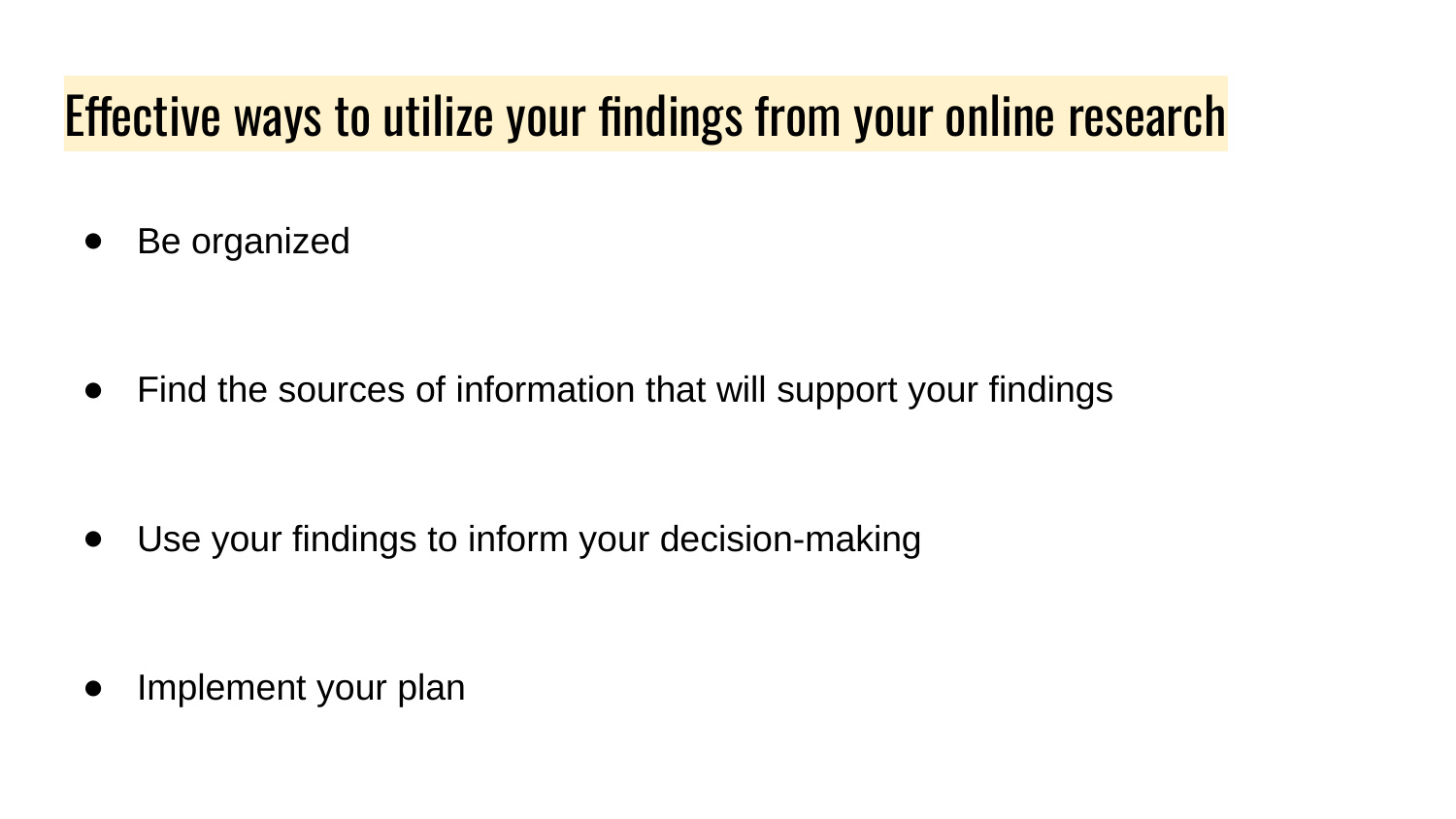

# Effective ways to utilize your findings from your online research
Be organized

Find the sources of information that will support your findings

Use your findings to inform your decision-making

Implement your plan